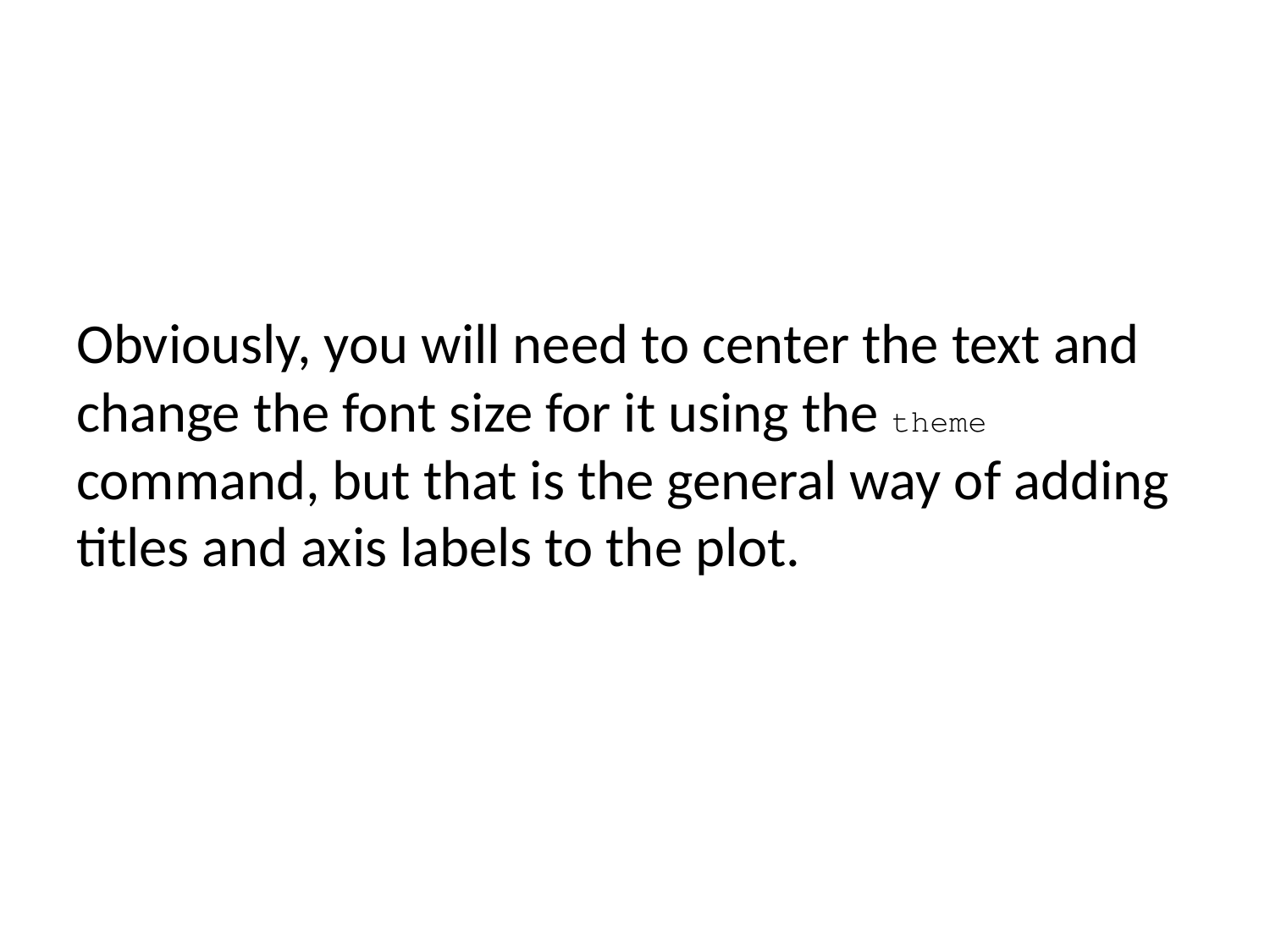

Obviously, you will need to center the text and change the font size for it using the theme command, but that is the general way of adding titles and axis labels to the plot.